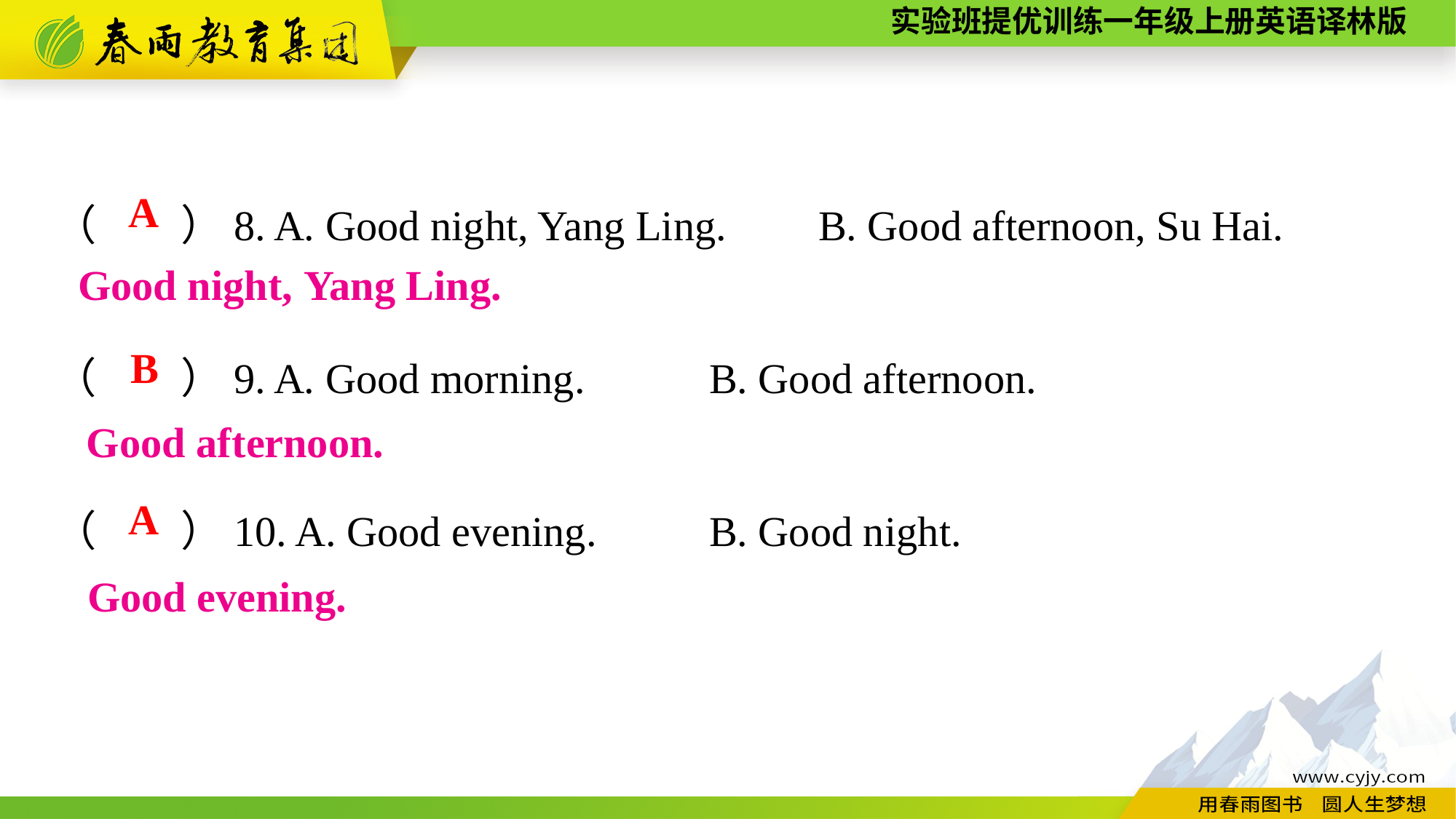

（　　）8. A. Good night, Yang Ling.	B. Good afternoon, Su Hai.

（　　）9. A. Good morning.		B. Good afternoon.

（　　）10. A. Good evening.		B. Good night.
A
Good night, Yang Ling.
B
Good afternoon.
A
Good evening.